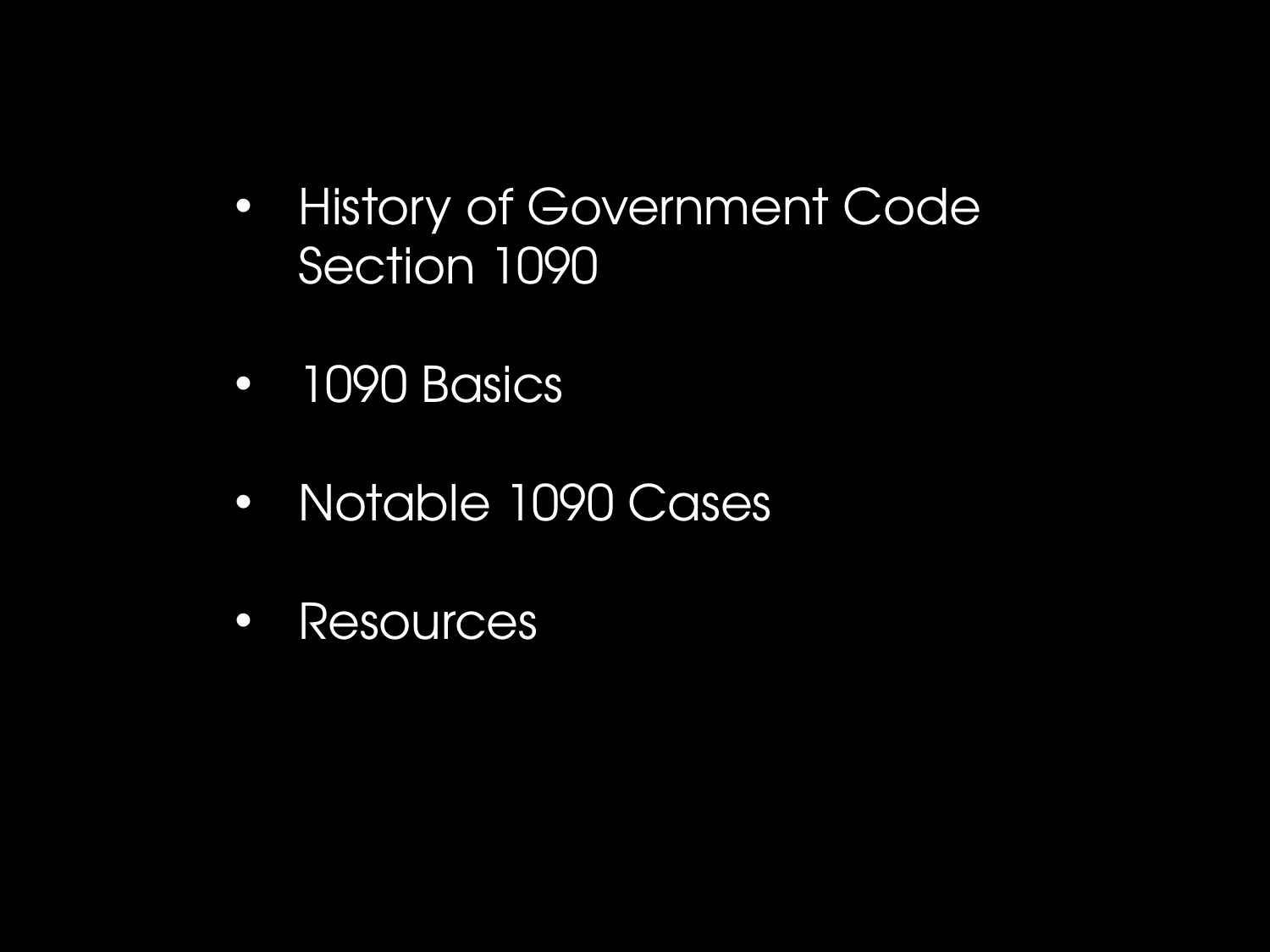

History of Government Code Section 1090

1090 Basics

Notable 1090 Cases

Resources